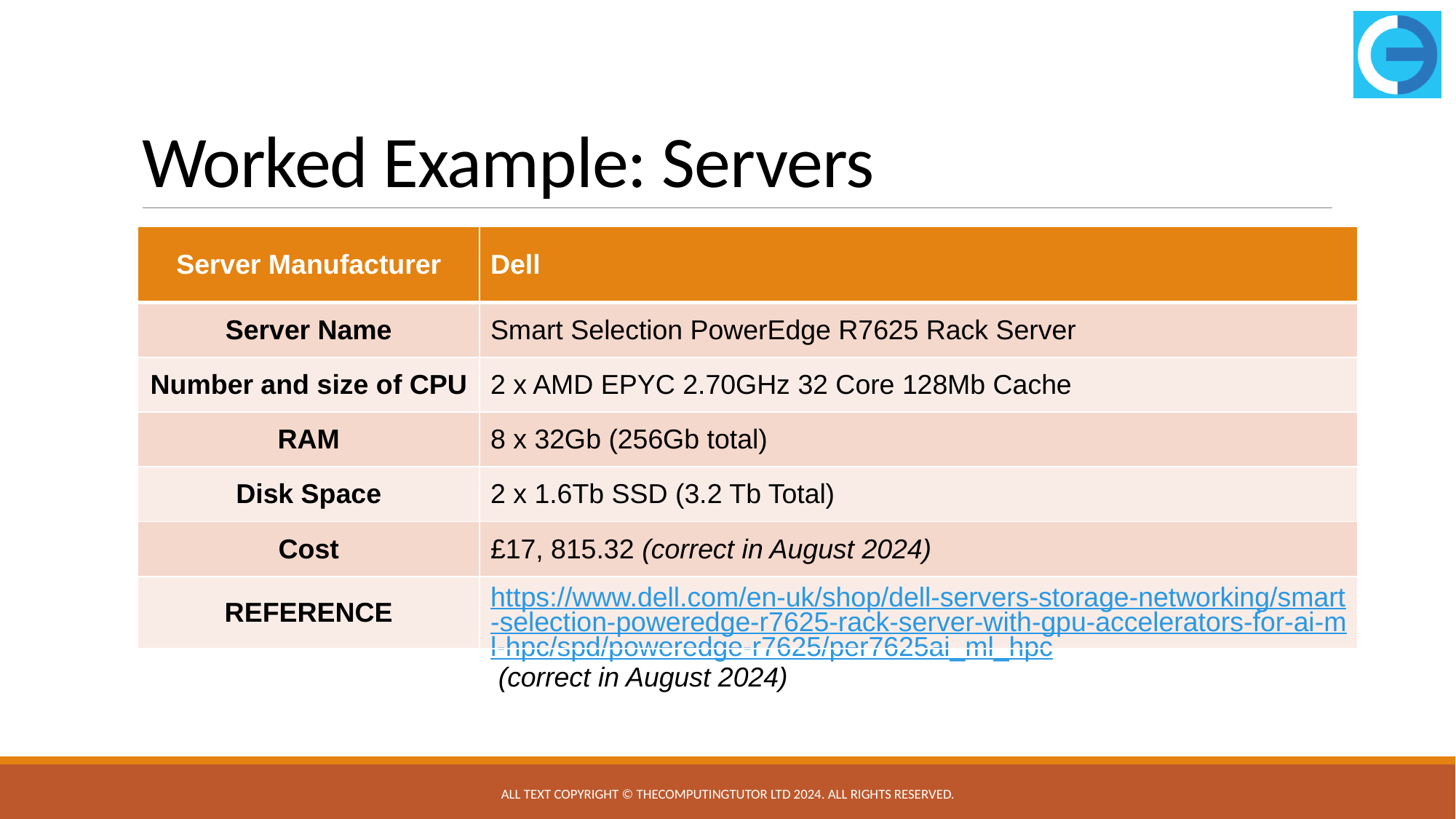

# Worked Example: Servers
| Server Manufacturer | Dell |
| --- | --- |
| Server Name | Smart Selection PowerEdge R7625 Rack Server |
| Number and size of CPU | 2 x AMD EPYC 2.70GHz 32 Core 128Mb Cache |
| RAM | 8 x 32Gb (256Gb total) |
| Disk Space | 2 x 1.6Tb SSD (3.2 Tb Total) |
| Cost | £17, 815.32 (correct in August 2024) |
| REFERENCE | https://www.dell.com/en-uk/shop/dell-servers-storage-networking/smart-selection-poweredge-r7625-rack-server-with-gpu-accelerators-for-ai-ml-hpc/spd/poweredge-r7625/per7625ai\_ml\_hpc (correct in August 2024) |
All text copyright © TheComputingTutor Ltd 2024. All rights Reserved.